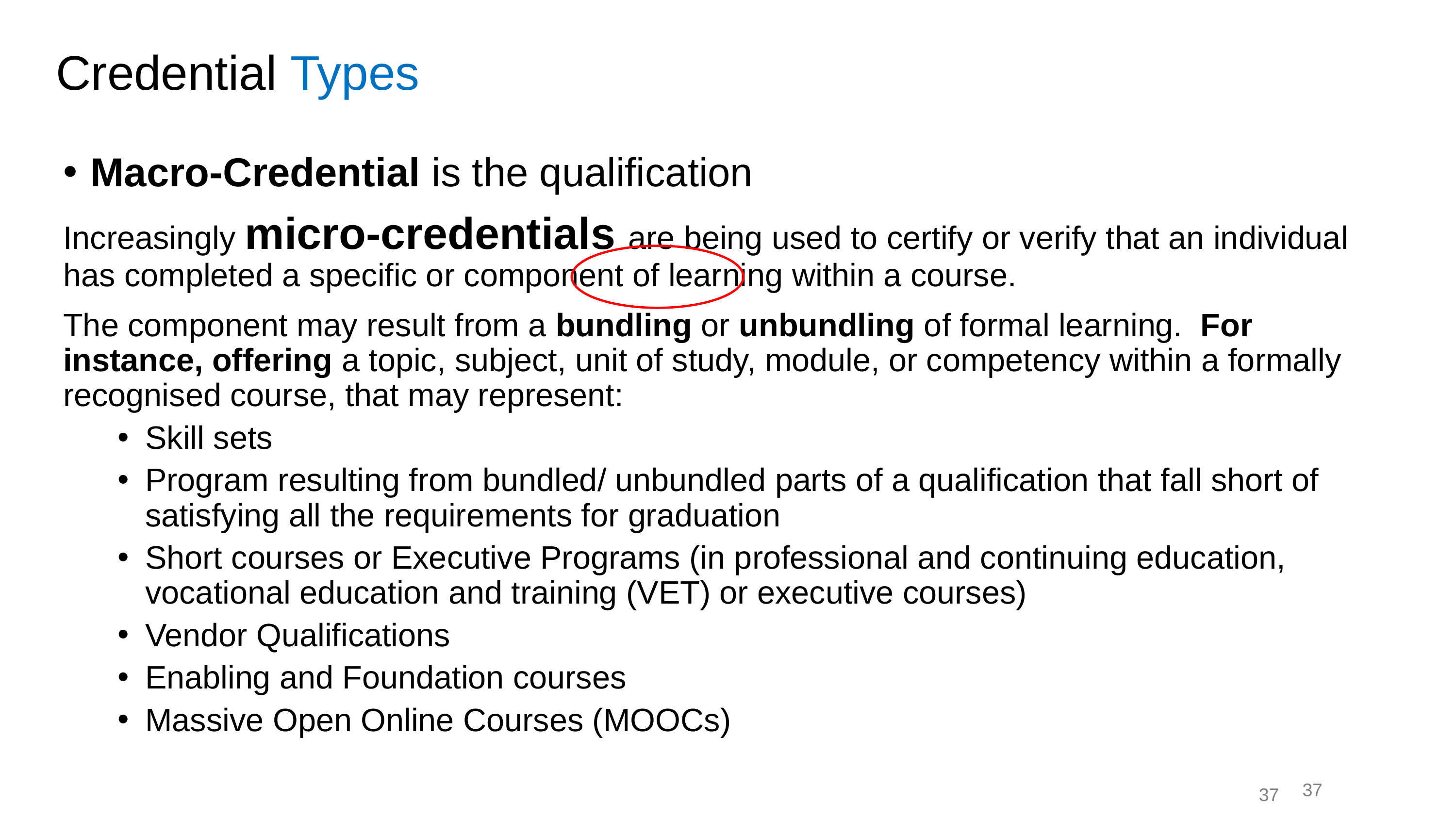

# Credential Types
Macro-Credential is the qualification
Increasingly micro-credentials are being used to certify or verify that an individual has completed a specific or component of learning within a course.
The component may result from a bundling or unbundling of formal learning.  For instance, offering a topic, subject, unit of study, module, or competency within a formally recognised course, that may represent:
Skill sets
Program resulting from bundled/ unbundled parts of a qualification that fall short of satisfying all the requirements for graduation
Short courses or Executive Programs (in professional and continuing education, vocational education and training (VET) or executive courses)
Vendor Qualifications
Enabling and Foundation courses
Massive Open Online Courses (MOOCs)